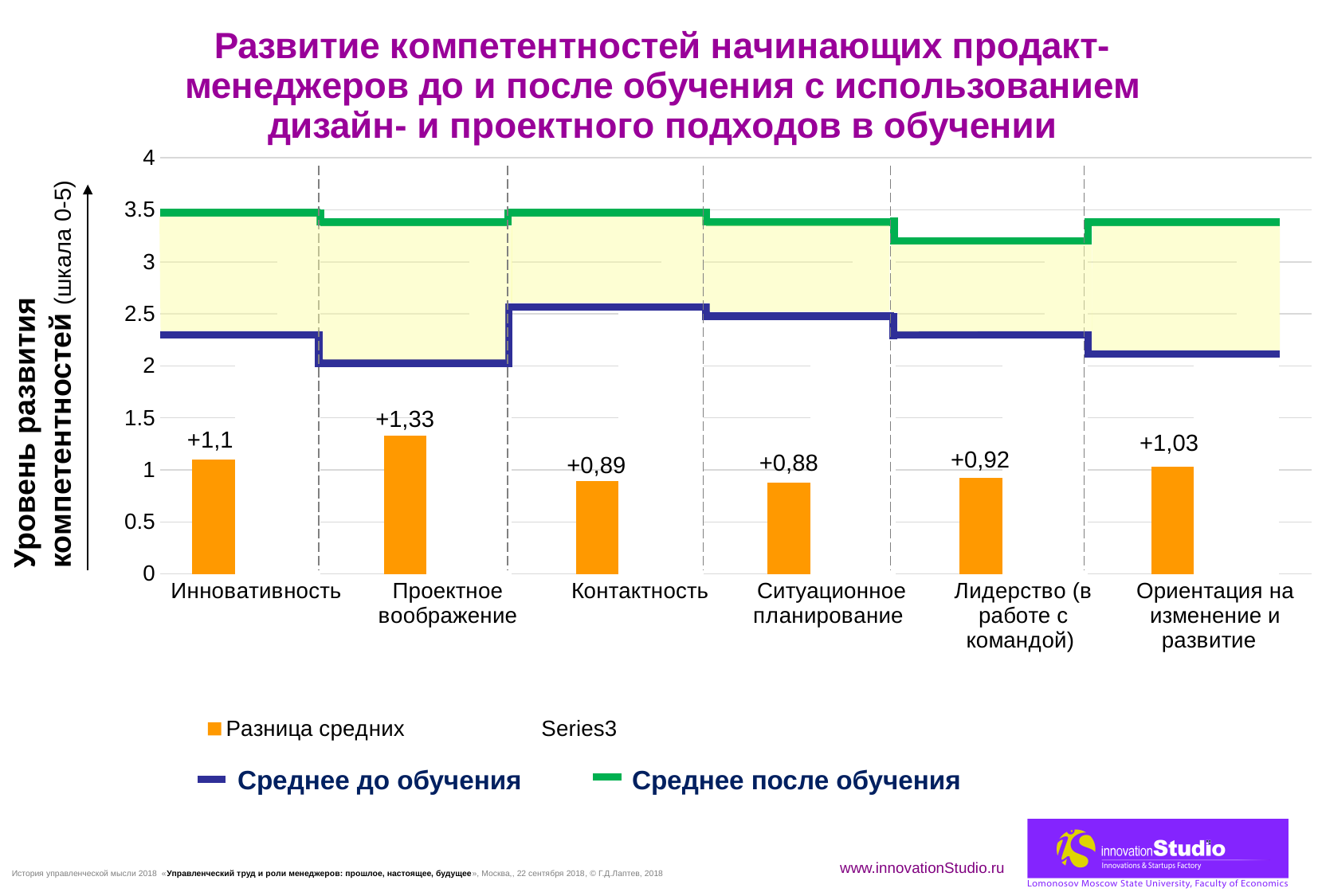

### Chart: Развитие компетентностей начинающих продакт-менеджеров до и после обучения с использованием дизайн- и проектного подходов в обучении

| Category | Разница средних | Столбец1 |  |
|---|---|---|---|
| Инновативность | 1.1 | 2.3499999999999988 | 3.4499999999999997 |
| Проектное воображение | 1.33 | 2.11 | 3.44 |
| Контактность | 0.8900000000000001 | 2.62 | 3.51 |
| Ситуационное планирование  | 0.8800000000000001 | 2.51 | 3.3899999999999997 |
| Лидерство (в работе с командой)  | 0.92 | 2.319999999999997 | 3.24 |
| Ориентация на изменение и развитие   | 1.03 | 2.23 | 3.2600000000000002 |
Уровень развития компетентностей (шкала 0-5)

+1,33
+1,1
+1,03
+0,92
+0,88
+0,89
Среднее до обучения               Среднее после обучения